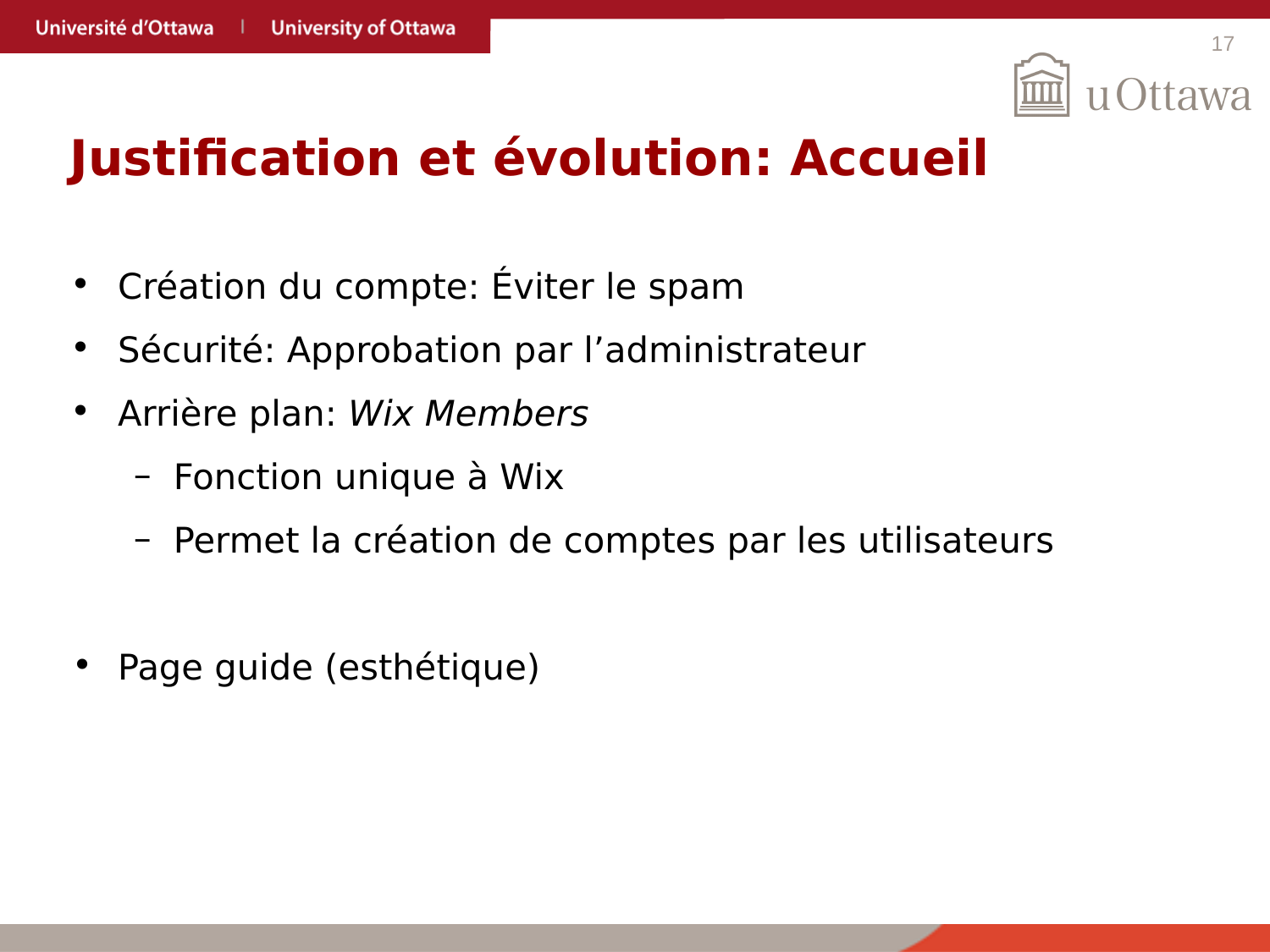

# Justification et évolution: Accueil
Création du compte: Éviter le spam
Sécurité: Approbation par l’administrateur
Arrière plan: Wix Members
Fonction unique à Wix
Permet la création de comptes par les utilisateurs

Page guide (esthétique)